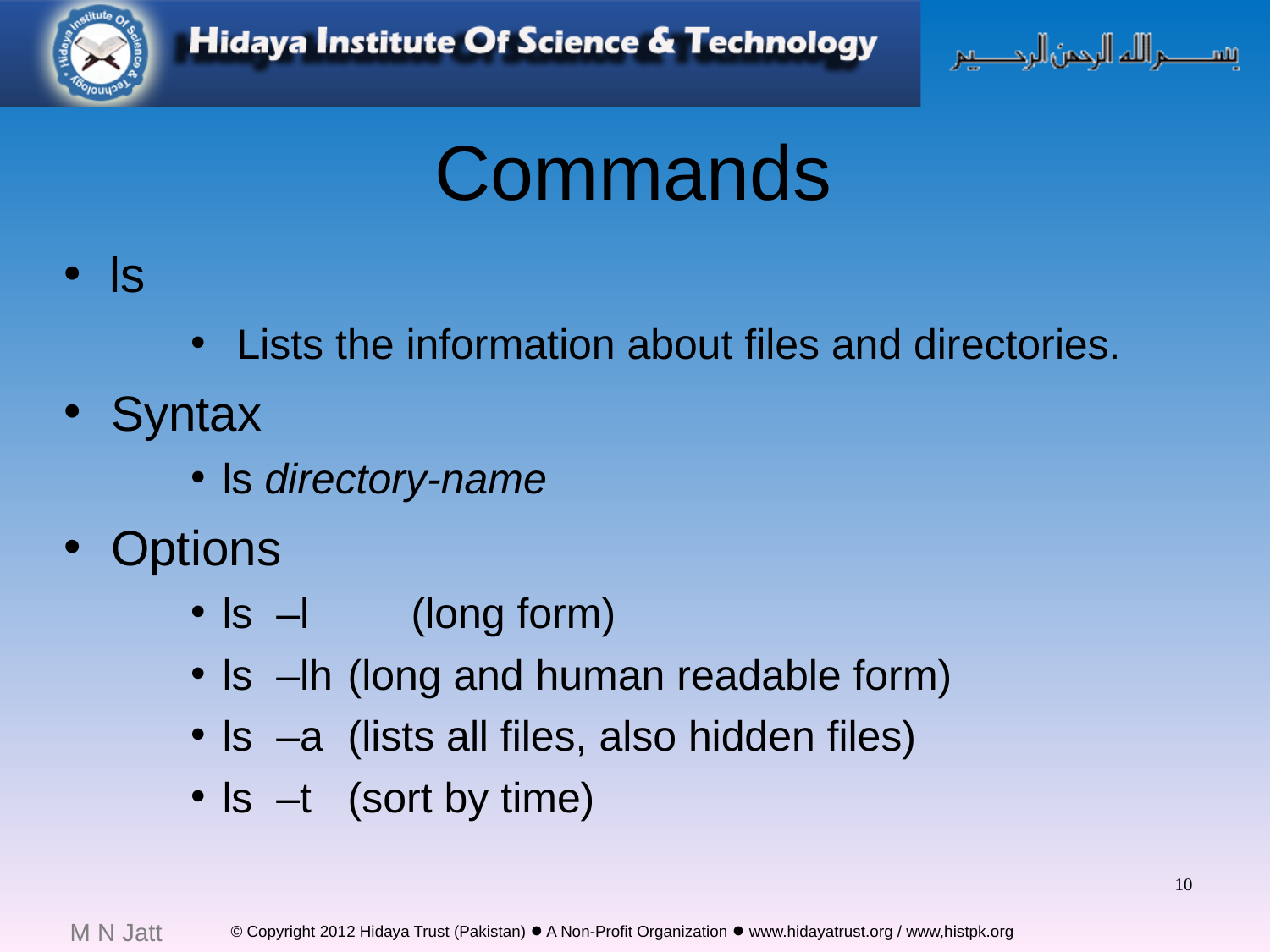

# Commands
ls
Lists the information about files and directories.
Syntax
ls directory-name
Options
ls  –l		(long form)
ls  –lh	(long and human readable form)
ls  –a  	(lists all files, also hidden files)
ls  –t  	(sort by time)

10